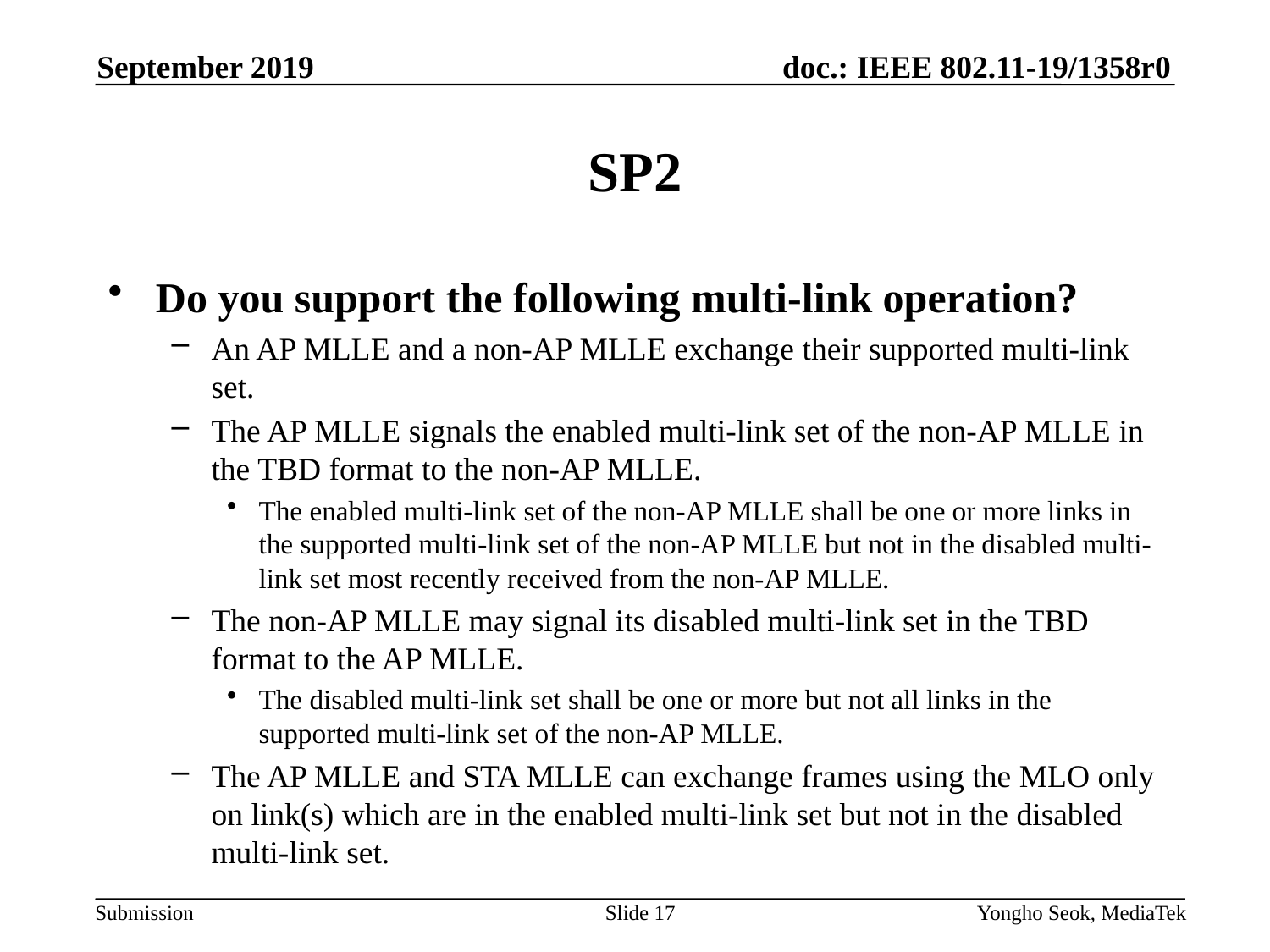

September 2019
# SP2
Do you support the following multi-link operation?
An AP MLLE and a non-AP MLLE exchange their supported multi-link set.
The AP MLLE signals the enabled multi-link set of the non-AP MLLE in the TBD format to the non-AP MLLE.
The enabled multi-link set of the non-AP MLLE shall be one or more links in the supported multi-link set of the non-AP MLLE but not in the disabled multi-link set most recently received from the non-AP MLLE.
The non-AP MLLE may signal its disabled multi-link set in the TBD format to the AP MLLE.
The disabled multi-link set shall be one or more but not all links in the supported multi-link set of the non-AP MLLE.
The AP MLLE and STA MLLE can exchange frames using the MLO only on link(s) which are in the enabled multi-link set but not in the disabled multi-link set.
Slide 17
Yongho Seok, MediaTek